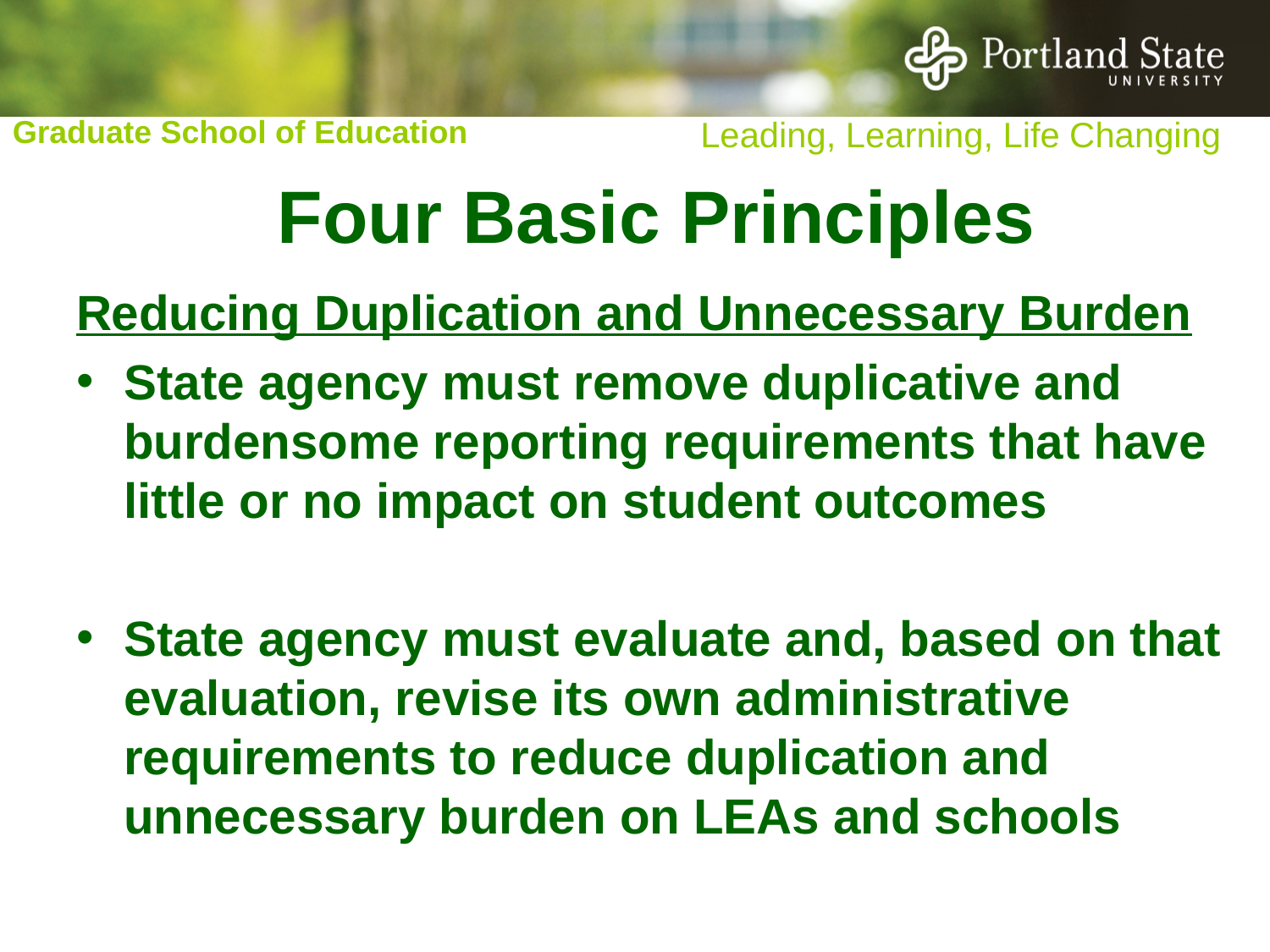

# Four Basic Principles
Reducing Duplication and Unnecessary Burden
State agency must remove duplicative and burdensome reporting requirements that have little or no impact on student outcomes

State agency must evaluate and, based on that evaluation, revise its own administrative requirements to reduce duplication and unnecessary burden on LEAs and schools